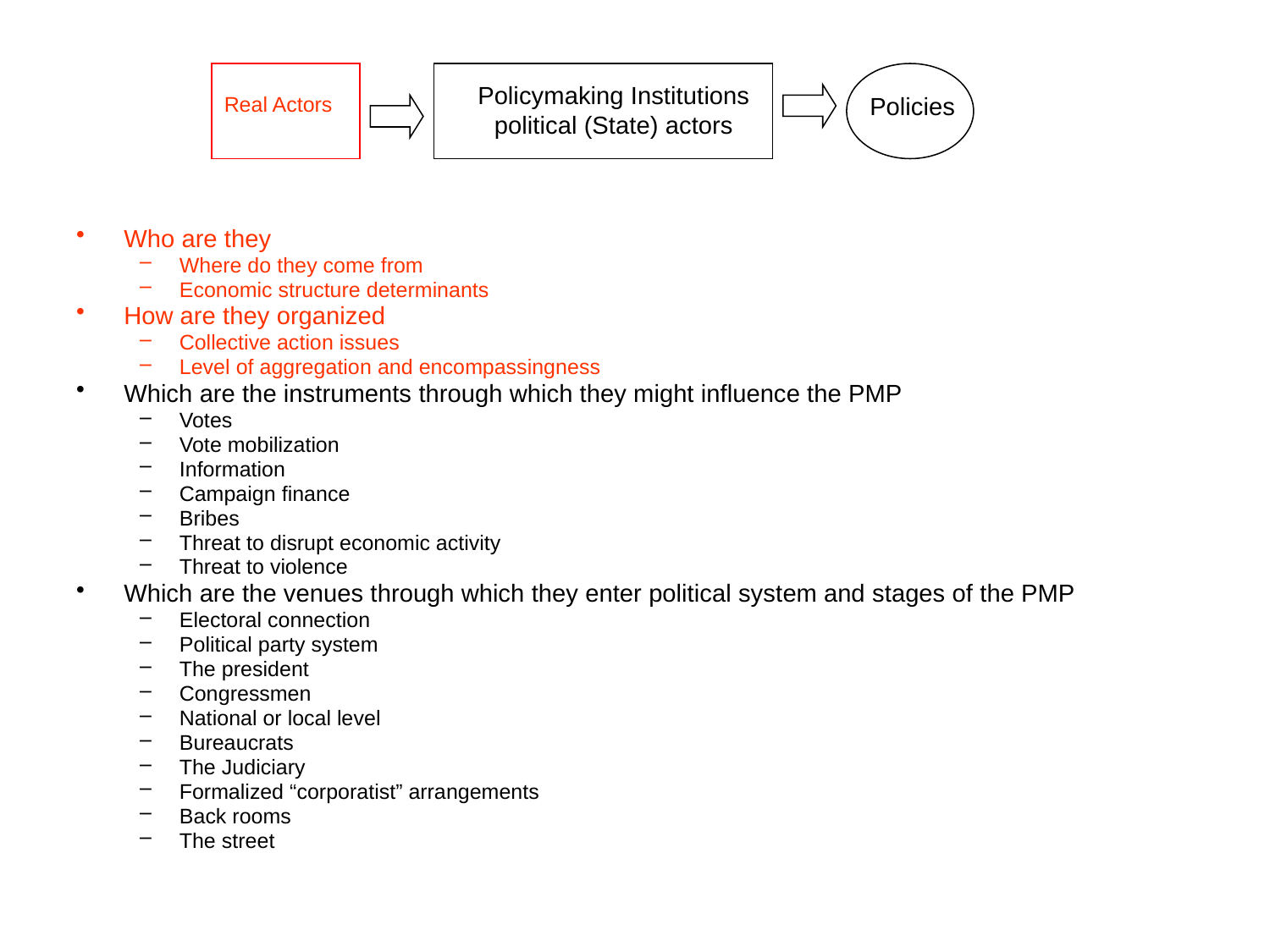

Policymaking Institutions
political (State) actors
Real Actors

Policies

Who are they
Where do they come from
Economic structure determinants
How are they organized
Collective action issues
Level of aggregation and encompassingness
Which are the instruments through which they might influence the PMP
Votes
Vote mobilization
Information
Campaign finance
Bribes
Threat to disrupt economic activity
Threat to violence
Which are the venues through which they enter political system and stages of the PMP
Electoral connection
Political party system
The president
Congressmen
National or local level
Bureaucrats
The Judiciary
Formalized “corporatist” arrangements
Back rooms
The street